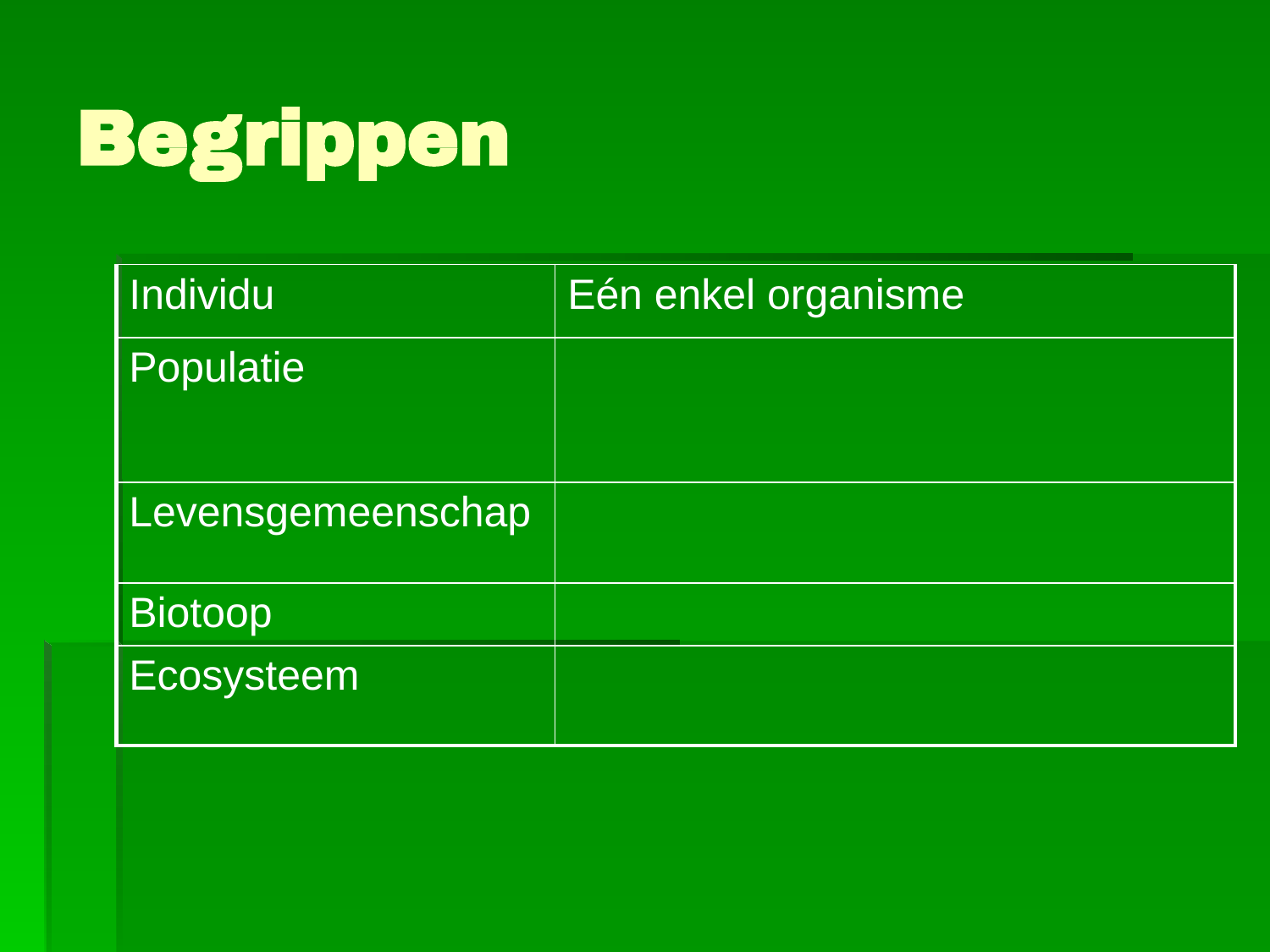

# Begrippen
| Individu | Eén enkel organisme |
| --- | --- |
| Populatie |  |
| Levensgemeenschap |  |
| Biotoop |  |
| Ecosysteem |  |